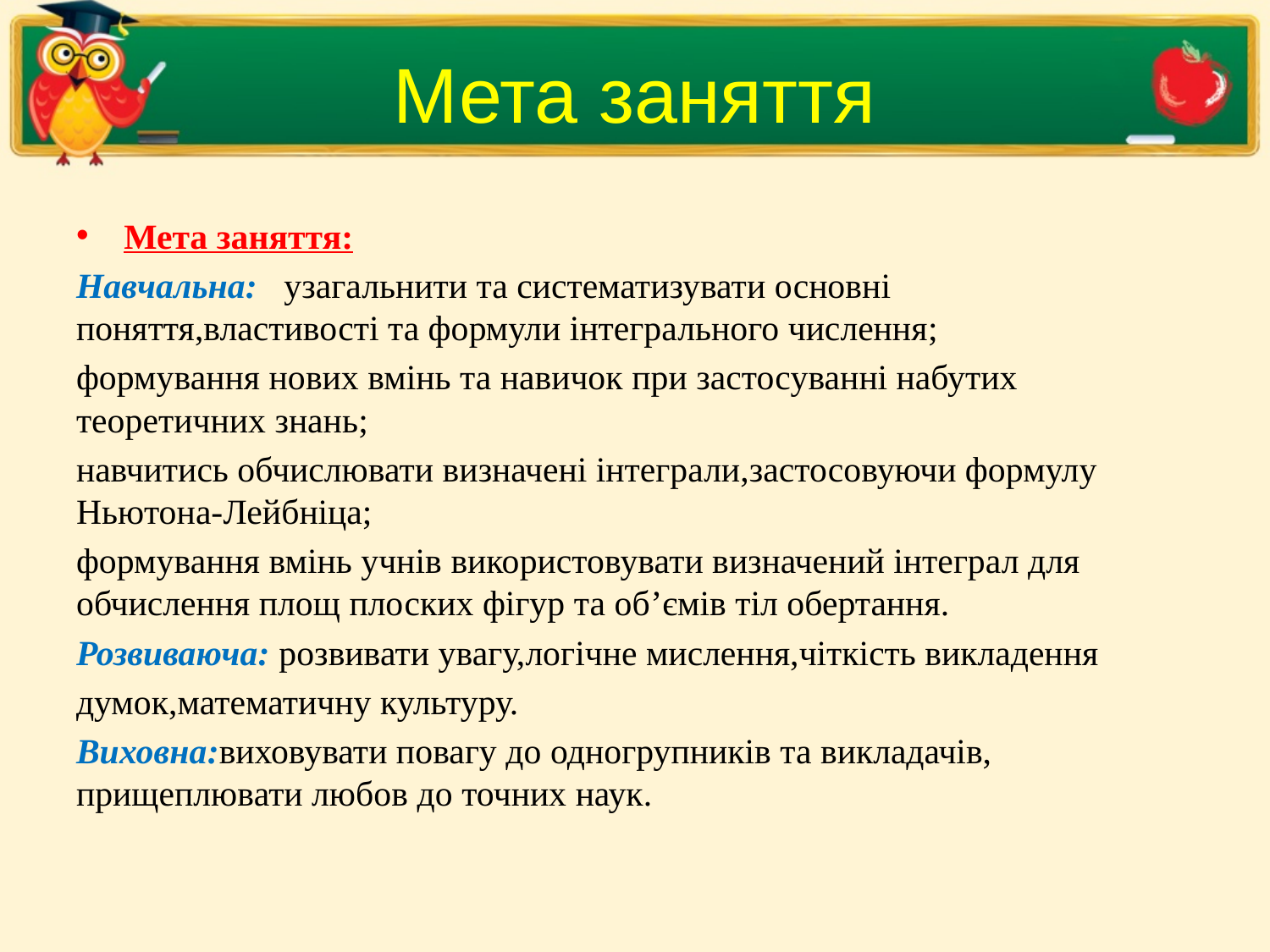

# Мета заняття
Мета заняття:
Навчальна:   узагальнити та систематизувати основні поняття,властивості та формули інтегрального числення;
формування нових вмінь та навичок при застосуванні набутих теоретичних знань;
навчитись обчислювати визначені інтеграли,застосовуючи формулу  Ньютона-Лейбніца;
формування вмінь учнів використовувати визначений інтеграл для обчислення площ плоских фігур та об’ємів тіл обертання.
Розвиваюча: розвивати увагу,логічне мислення,чіткість викладення
думок,математичну культуру.
Виховна:виховувати повагу до одногрупників та викладачів, прищеплювати любов до точних наук.